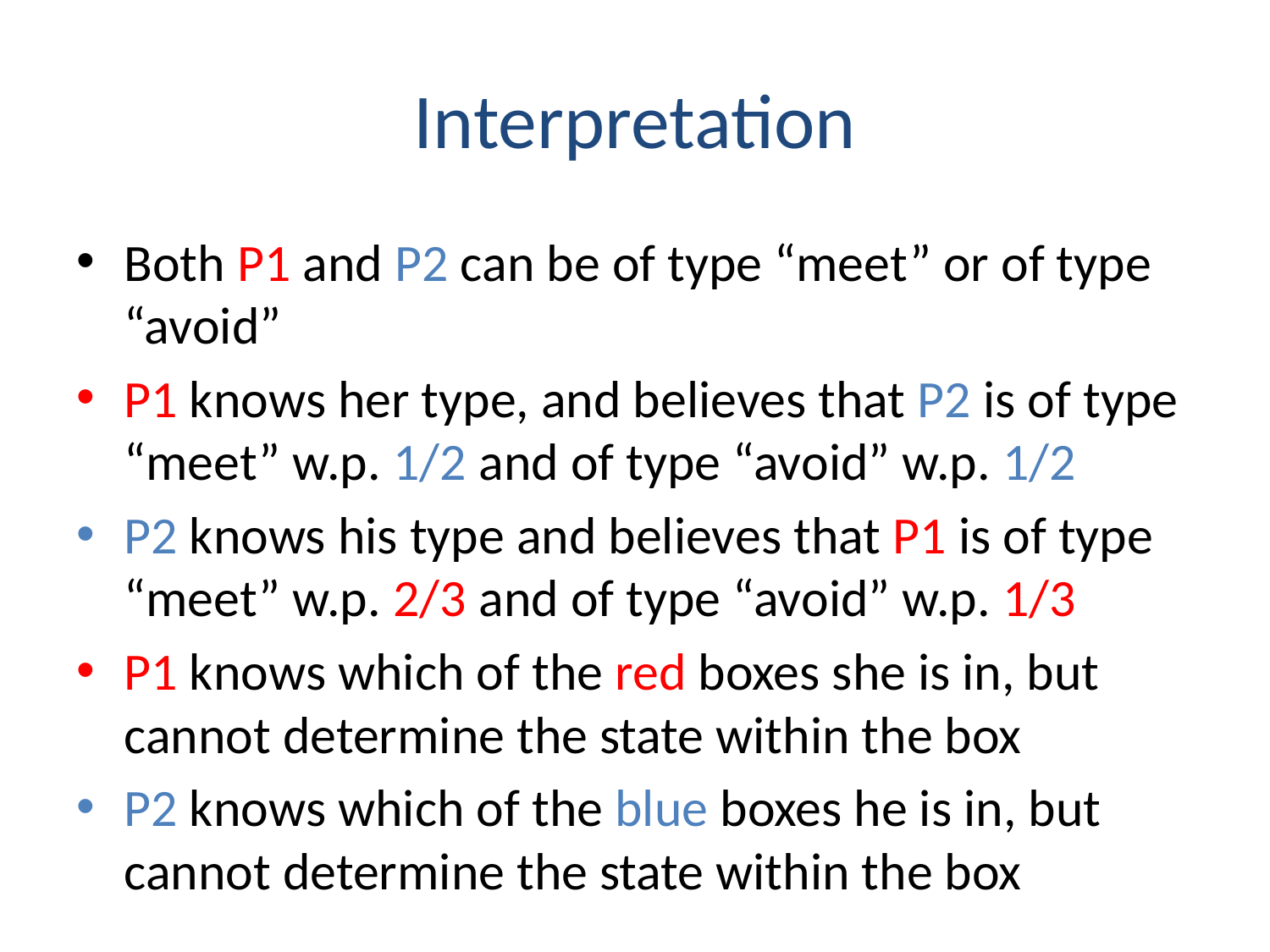

# Interpretation
Both P1 and P2 can be of type “meet” or of type “avoid”
P1 knows her type, and believes that P2 is of type “meet” w.p. 1/2 and of type “avoid” w.p. 1/2
P2 knows his type and believes that P1 is of type “meet” w.p. 2/3 and of type “avoid” w.p. 1/3
P1 knows which of the red boxes she is in, but cannot determine the state within the box
P2 knows which of the blue boxes he is in, but cannot determine the state within the box